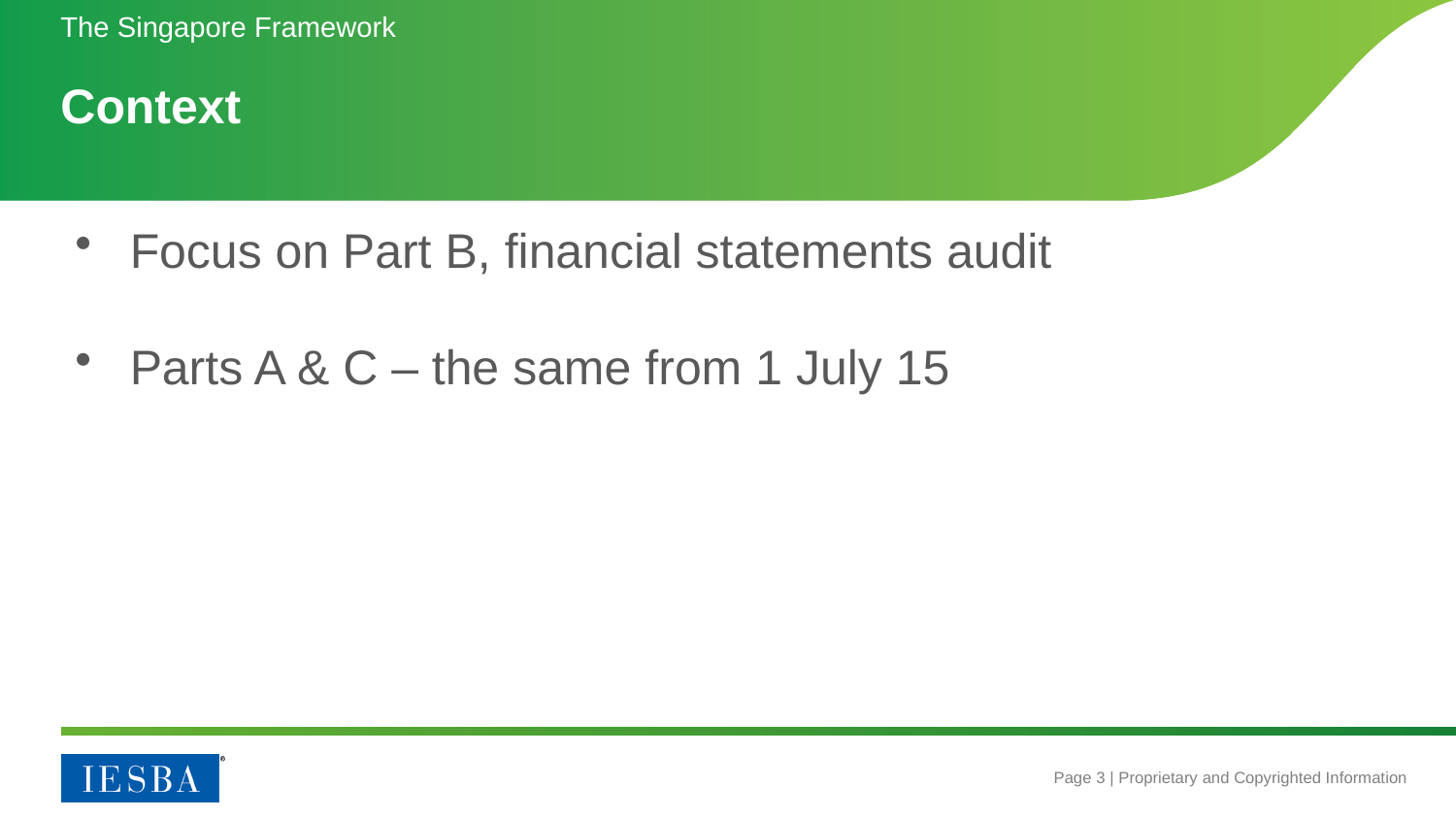

The Singapore Framework

# Context
Focus on Part B, financial statements audit

Parts A & C – the same from 1 July 15